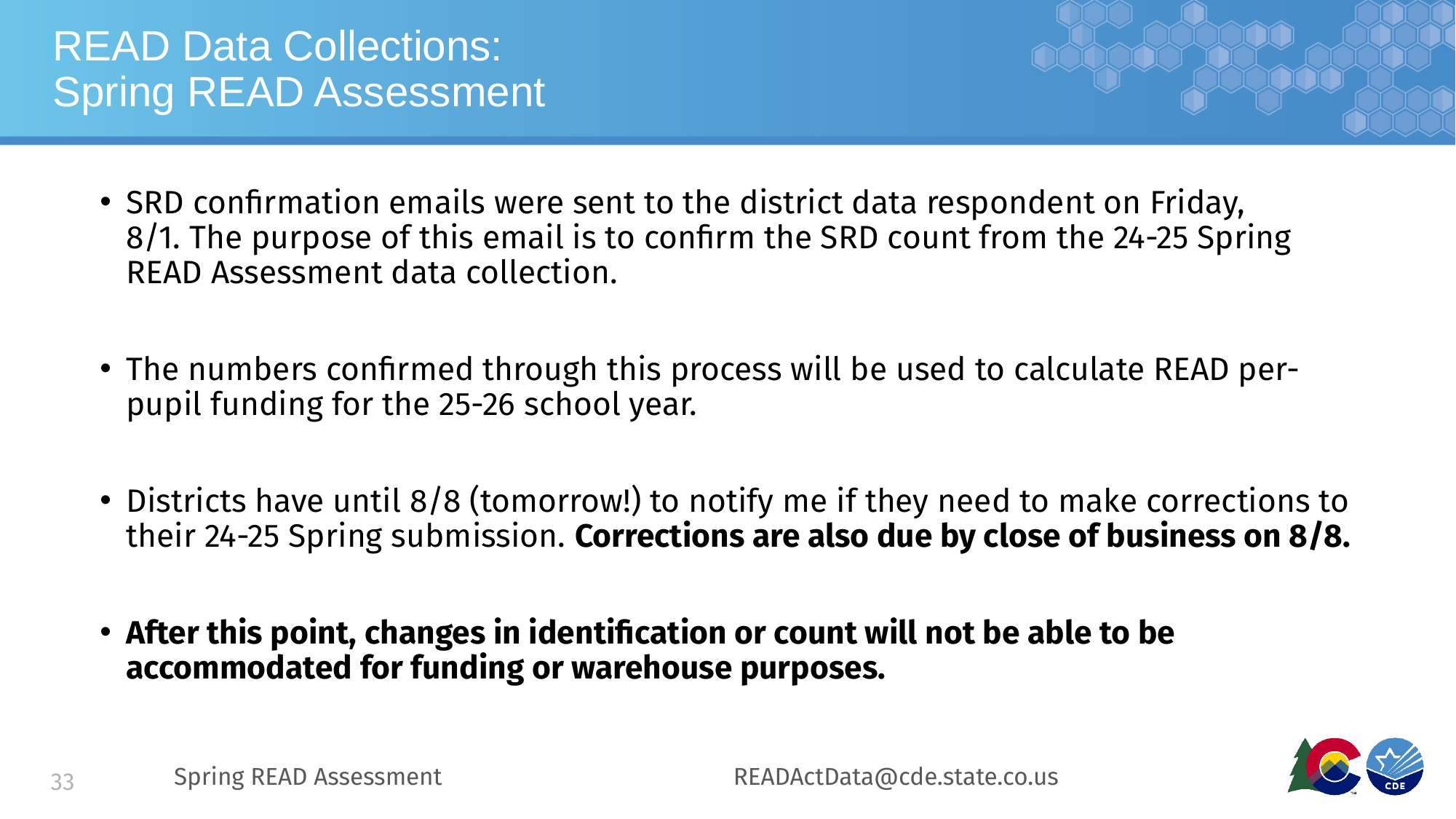

# READ Data Collections: Spring READ Assessment
SRD confirmation emails were sent to the district data respondent on Friday, 8/1. The purpose of this email is to confirm the SRD count from the 24-25 Spring READ Assessment data collection.

The numbers confirmed through this process will be used to calculate READ per-pupil funding for the 25-26 school year.

Districts have until 8/8 (tomorrow!) to notify me if they need to make corrections to their 24-25 Spring submission. Corrections are also due by close of business on 8/8.

After this point, changes in identification or count will not be able to be accommodated for funding or warehouse purposes.
Spring READ Assessment
READActData@cde.state.co.us
33